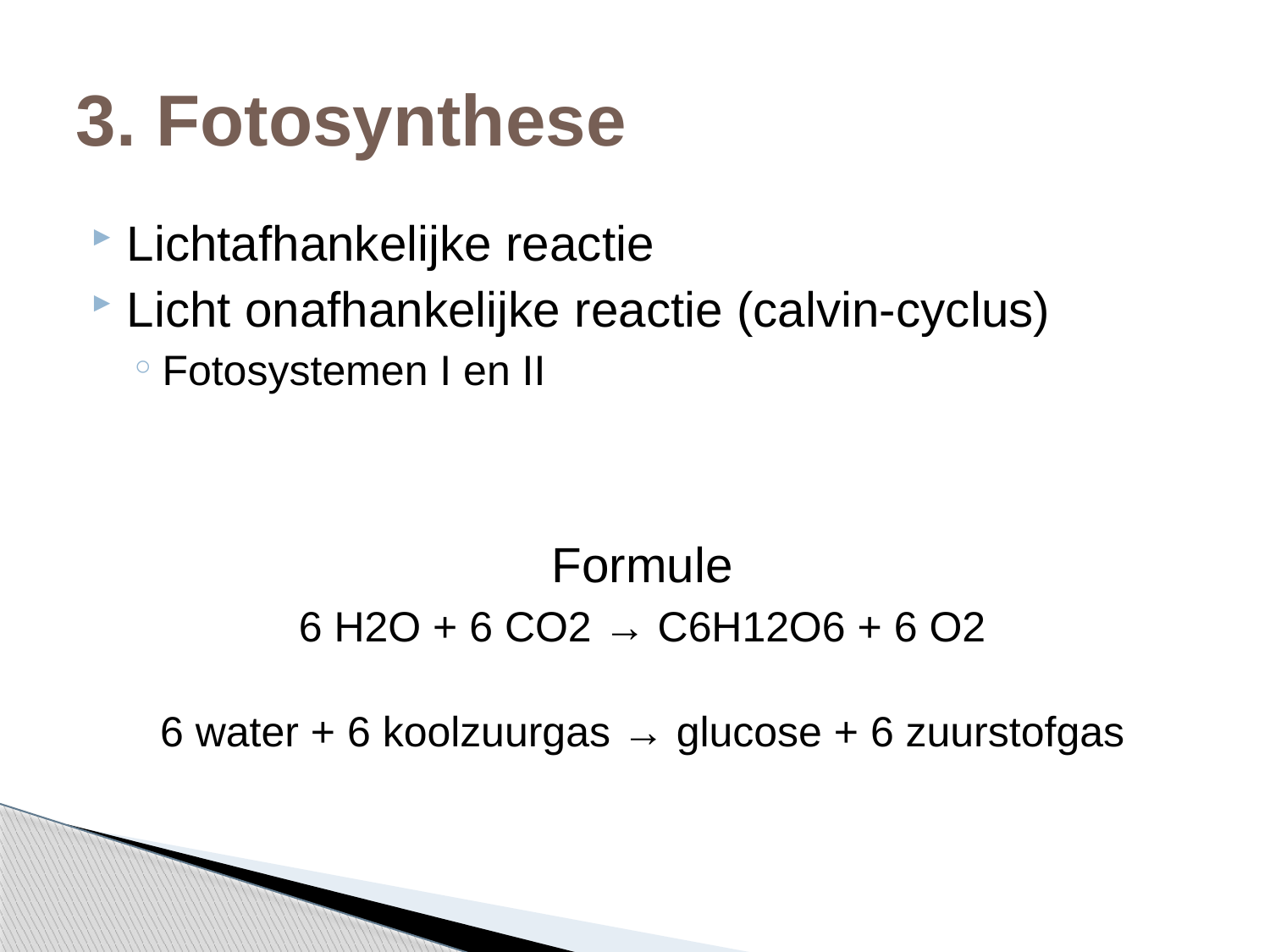

# 3. Fotosynthese
Lichtafhankelijke reactie
Licht onafhankelijke reactie (calvin-cyclus)
Fotosystemen I en II

Formule
6 H2O + 6 CO2 → C6H12O6 + 6 O2

6 water + 6 koolzuurgas → glucose + 6 zuurstofgas